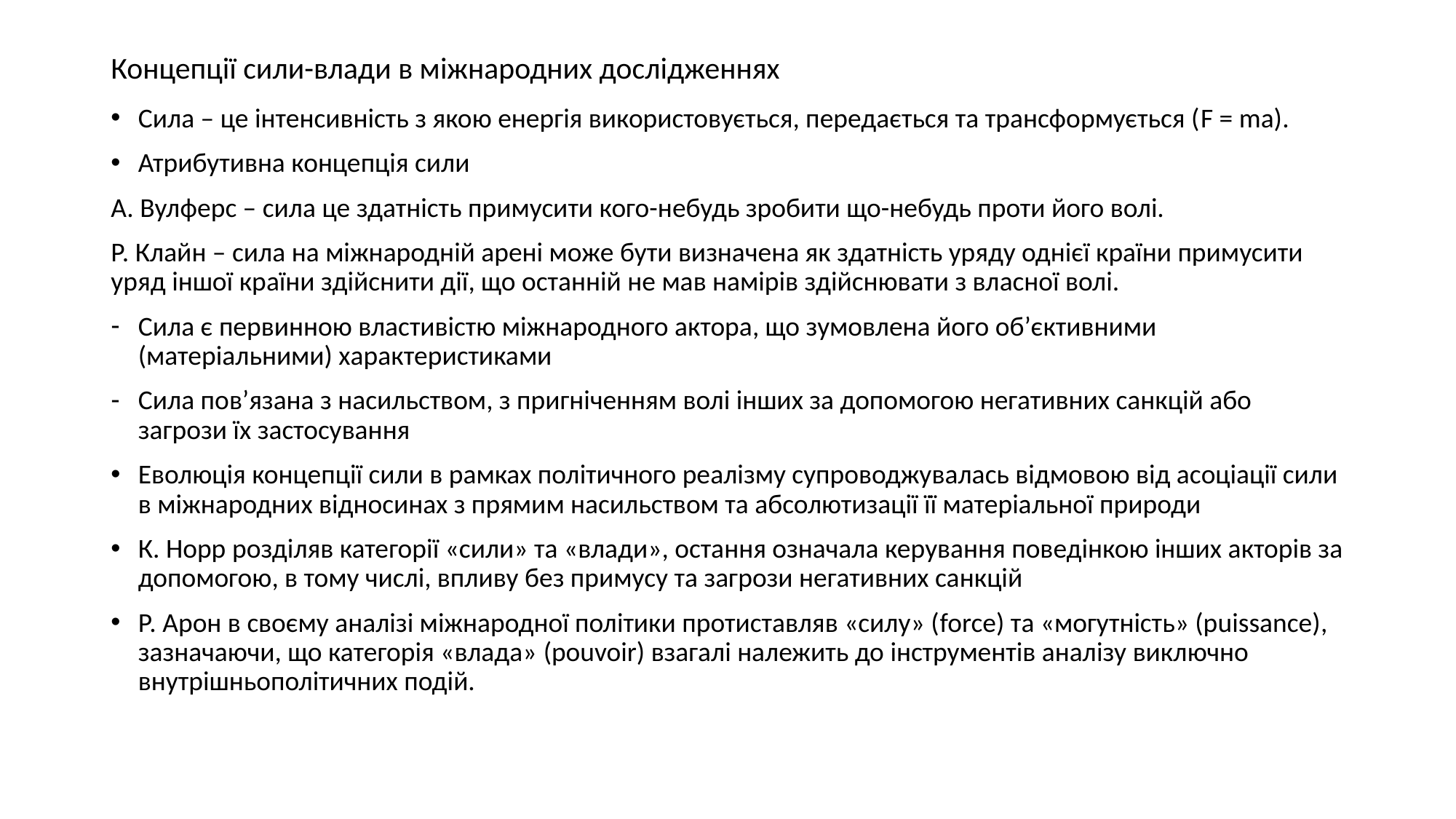

# Концепції сили-влади в міжнародних дослідженнях
Сила – це інтенсивність з якою енергія використовується, передається та трансформується (F = ma).
Атрибутивна концепція сили
А. Вулферс – сила це здатність примусити кого-небудь зробити що-небудь проти його волі.
Р. Клайн – сила на міжнародній арені може бути визначена як здатність уряду однієї країни примусити уряд іншої країни здійснити дії, що останній не мав намірів здійснювати з власної волі.
Сила є первинною властивістю міжнародного актора, що зумовлена його об’єктивними (матеріальними) характеристиками
Сила пов’язана з насильством, з пригніченням волі інших за допомогою негативних санкцій або загрози їх застосування
Еволюція концепції сили в рамках політичного реалізму супроводжувалась відмовою від асоціації сили в міжнародних відносинах з прямим насильством та абсолютизації її матеріальної природи
К. Норр розділяв категорії «сили» та «влади», остання означала керування поведінкою інших акторів за допомогою, в тому числі, впливу без примусу та загрози негативних санкцій
Р. Арон в своєму аналізі міжнародної політики протиставляв «силу» (force) та «могутність» (puissance), зазначаючи, що категорія «влада» (pouvoir) взагалі належить до інструментів аналізу виключно внутрішньополітичних подій.